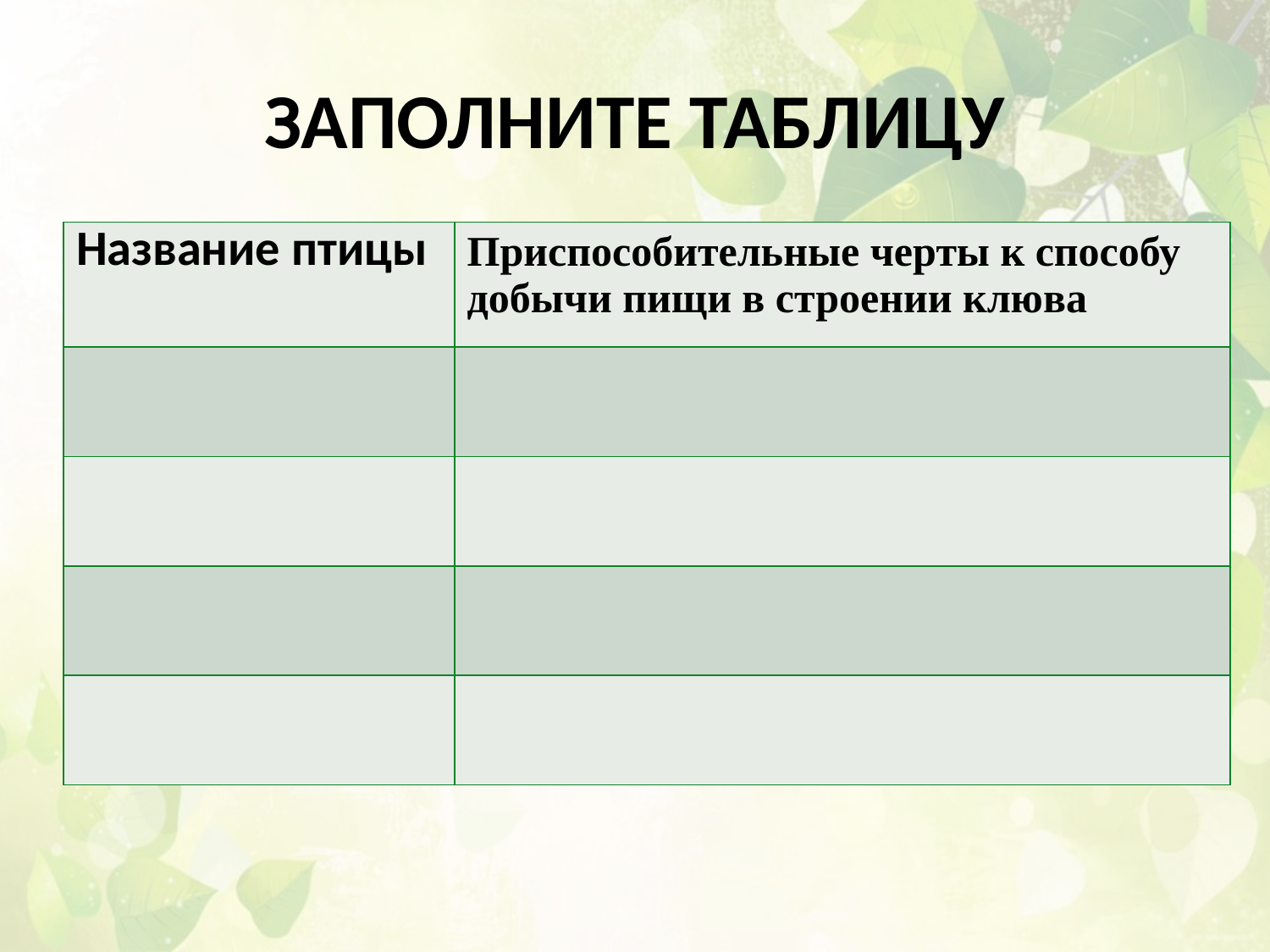

# Заполните таблицу

| Название птицы | Приспособительные черты к способу добычи пищи в строении клюва |
| --- | --- |
|  |  |
|  |  |
|  |  |
|  |  |